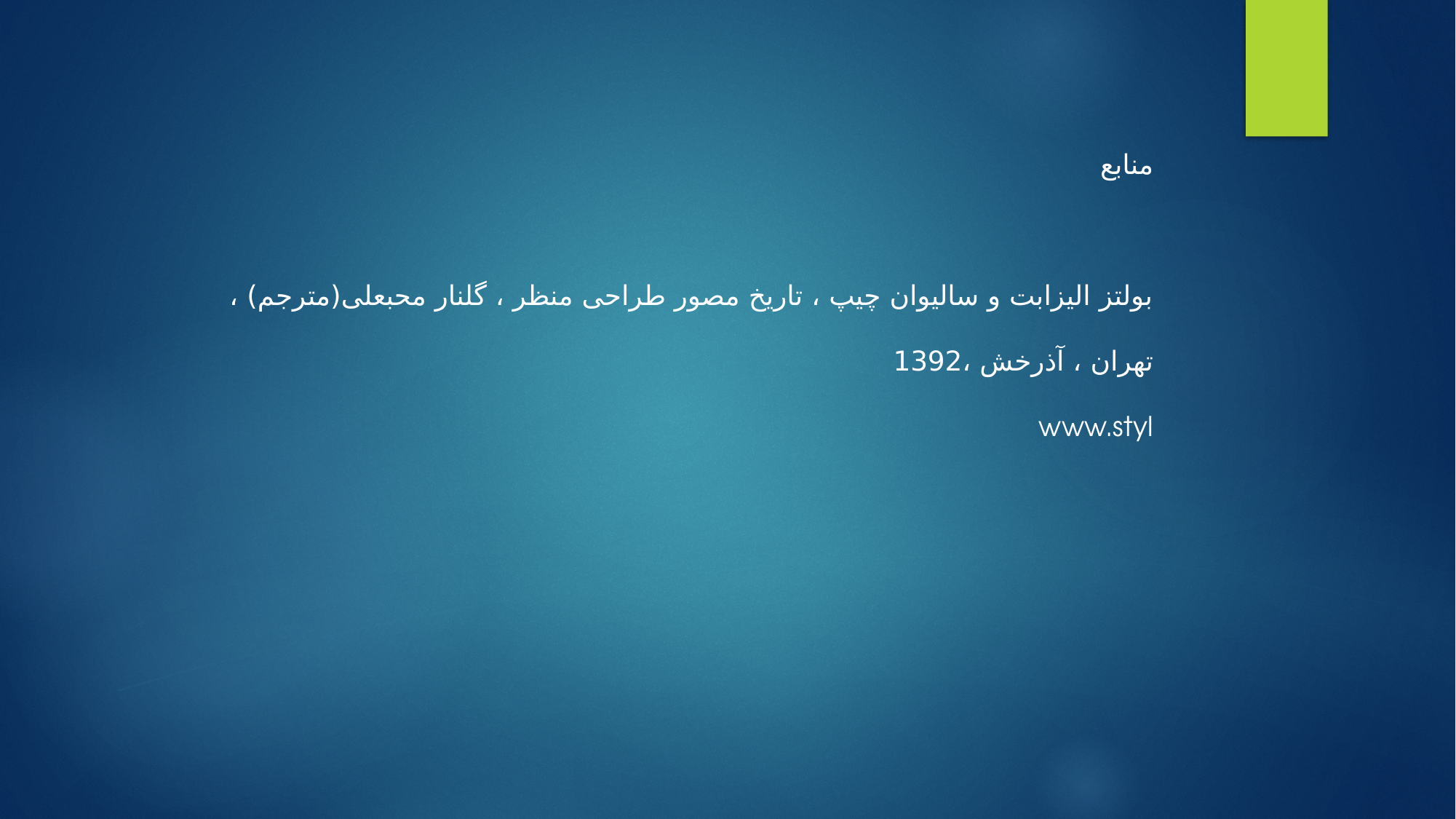

منابع

بولتز الیزابت و سالیوان چیپ ، تاریخ مصور طراحی منظر ، گلنار محبعلی(مترجم) ، تهران ، آذرخش ،1392
www.styl